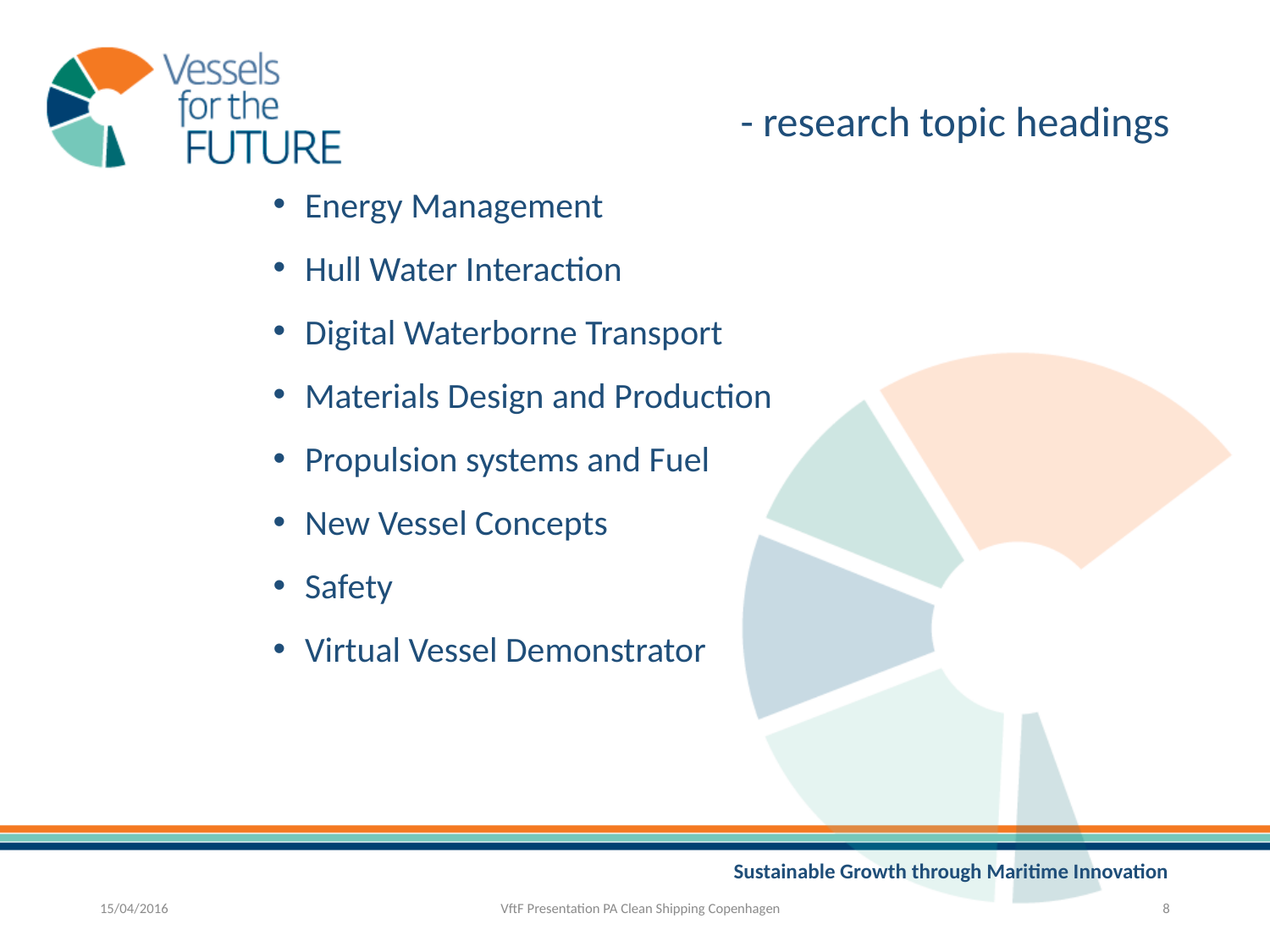

# - research topic headings
Energy Management
Hull Water Interaction
Digital Waterborne Transport
Materials Design and Production
Propulsion systems and Fuel
New Vessel Concepts
Safety
Virtual Vessel Demonstrator
15/04/2016
VftF Presentation PA Clean Shipping Copenhagen
8